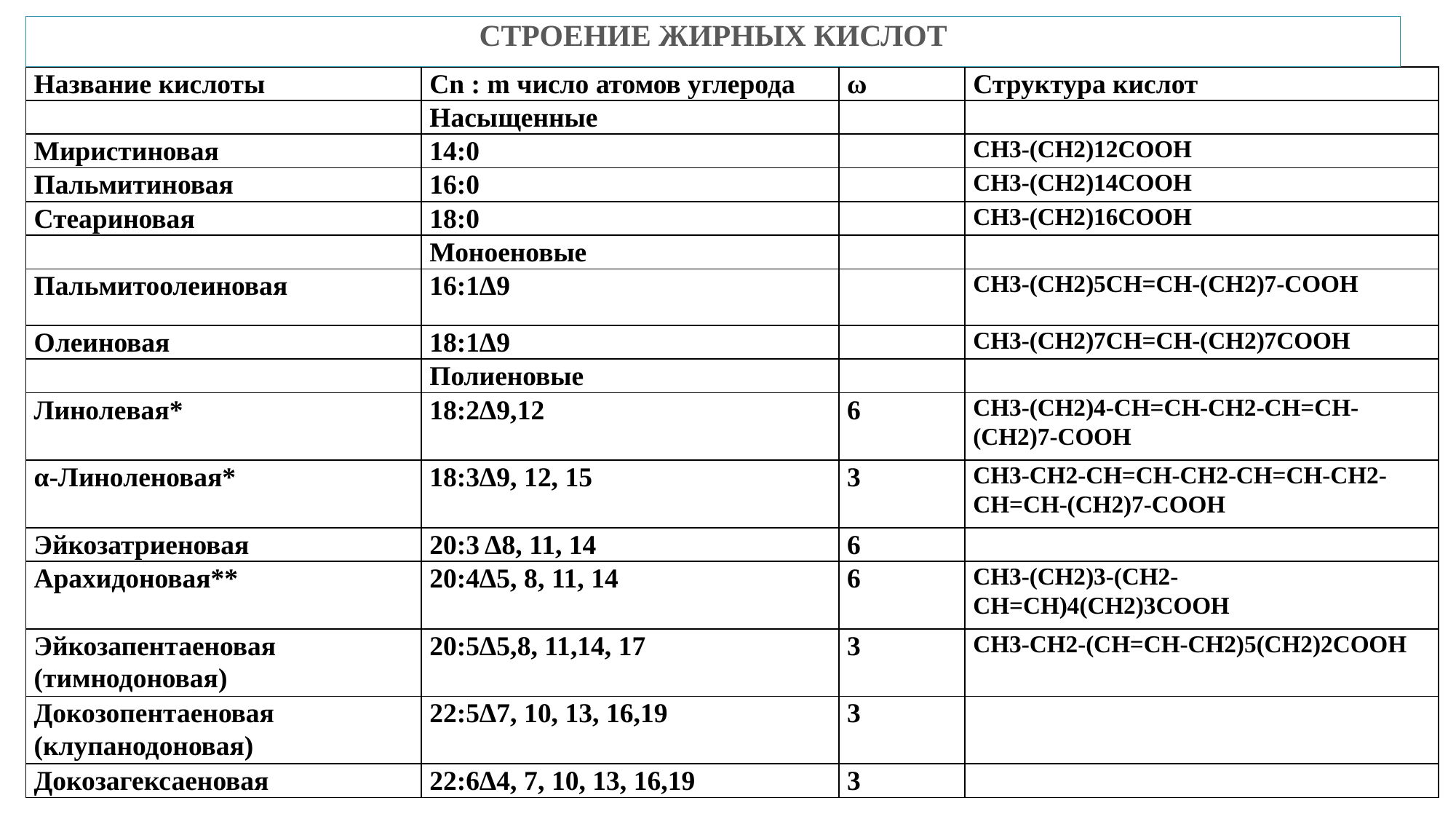

СТРОЕНИЕ ЖИРНЫХ КИСЛОТ
| Название кислоты | Cn : m число атомов углерода | ω | Структура кислот |
| --- | --- | --- | --- |
|  | Насыщенные |  |  |
| Миристиновая | 14:0 |  | СН3-(СН2)12СООН |
| Пальмитиновая | 16:0 |  | CH3-(CH2)14COOH |
| Стеариновая | 18:0 |  | СН3-(СН2)16СООН |
|  | Моноеновые |  |  |
| Пальмитоолеиновая | 16:1Δ9 |  | СН3-(СН2)5СН=СН-(СН2)7-СООН |
| Олеиновая | 18:1Δ9 |  | СН3-(СН2)7СН=СН-(СН2)7СООН |
|  | Полиеновые |  |  |
| Линолевая\* | 18:2Δ9,12 | 6 | СН3-(СН2)4-СН=СН-СН2-СН=СН-(СН2)7-СООН |
| α-Линоленовая\* | 18:3Δ9, 12, 15 | 3 | СН3-СН2-СН=СН-СН2-СН=СН-СН2-СН=СН-(СН2)7-СООН |
| Эйкозатриеновая | 20:3 Δ8, 11, 14 | 6 |  |
| Арахидоновая\*\* | 20:4Δ5, 8, 11, 14 | 6 | СН3-(СН2)3-(СН2-СН=СН)4(СН2)3СООН |
| Эйкозапентаеновая (тимнодоновая) | 20:5Δ5,8, 11,14, 17 | 3 | СН3-СН2-(СН=СН-СН2)5(СН2)2СООН |
| Докозопентаеновая (клупанодоновая) | 22:5Δ7, 10, 13, 16,19 | 3 |  |
| Докозагексаеновая | 22:6Δ4, 7, 10, 13, 16,19 | 3 |  |